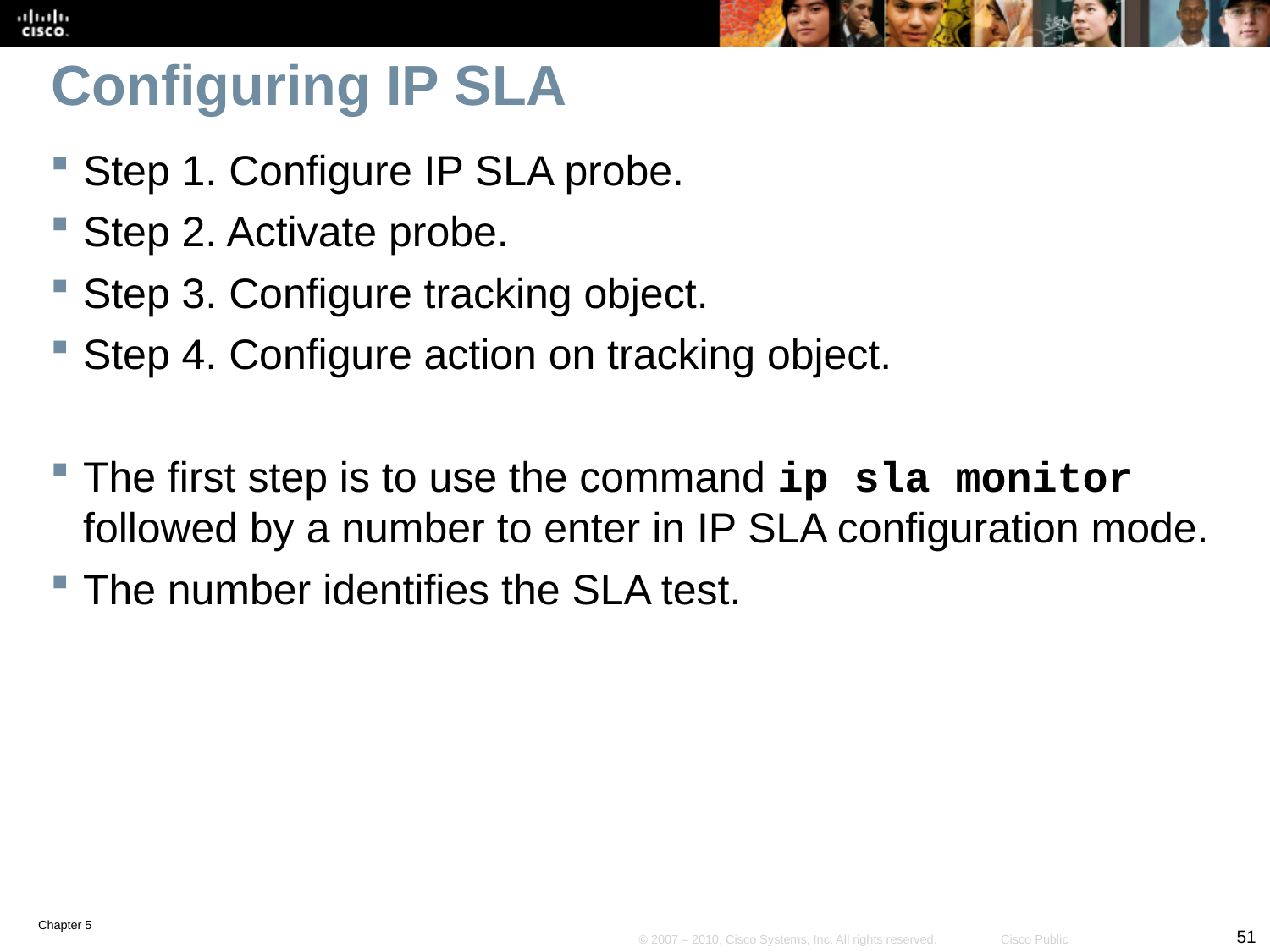

# Configuring IP SLA
Step 1. Configure IP SLA probe.
Step 2. Activate probe.
Step 3. Configure tracking object.
Step 4. Configure action on tracking object.

The first step is to use the command ip sla monitor followed by a number to enter in IP SLA configuration mode.
The number identifies the SLA test.